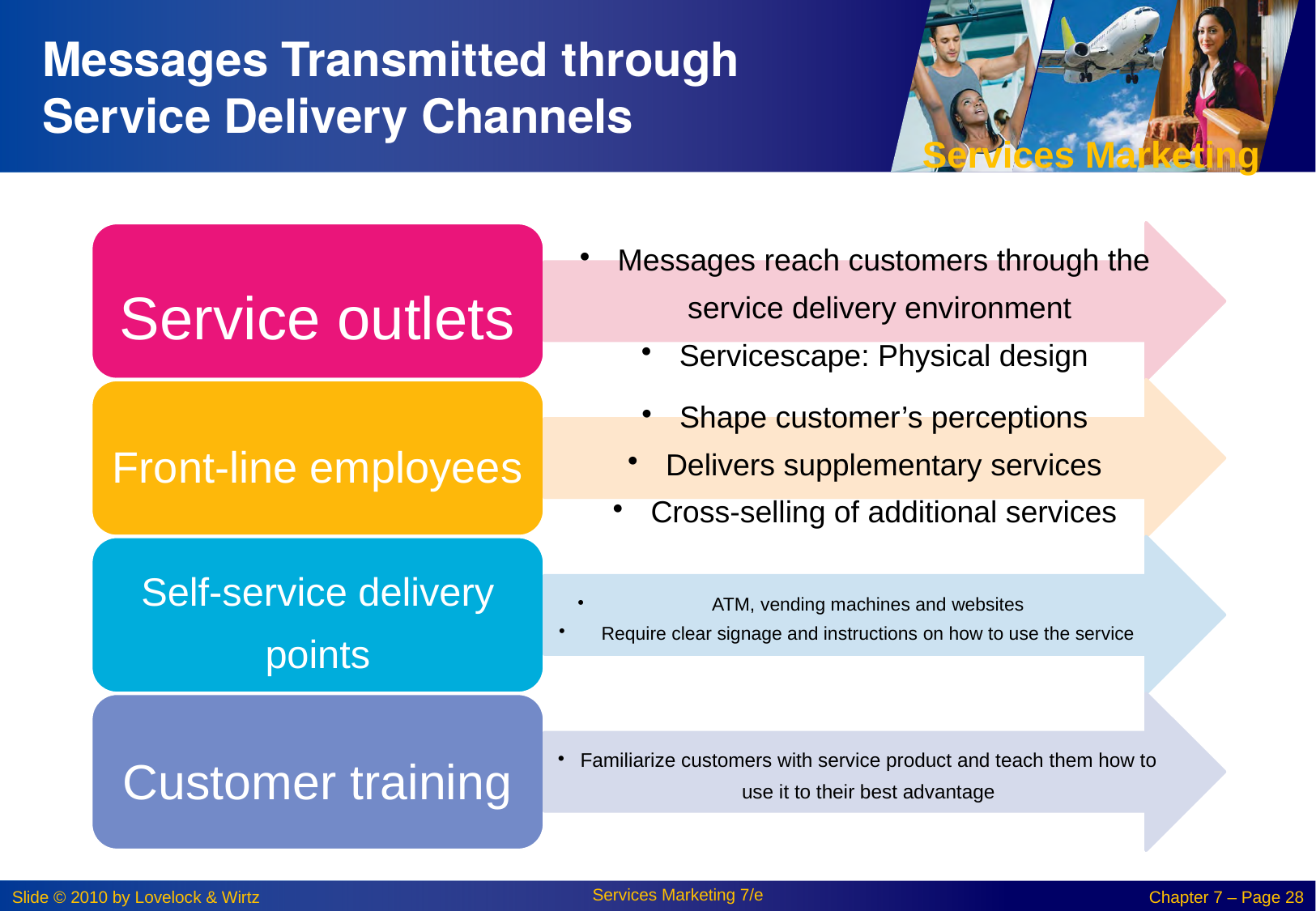

# Messages Transmitted through Service Delivery Channels
Service outlets
Self-service delivery points
Servicescape: Physical design
Front-line employees
Shape customer’s perceptions
Cross-selling of additional services
ATM, vending machines and websites
Require clear signage and instructions on how to use the service
Customer training
Familiarize customers with service product and teach them how to use it to their best advantage
Delivers supplementary services